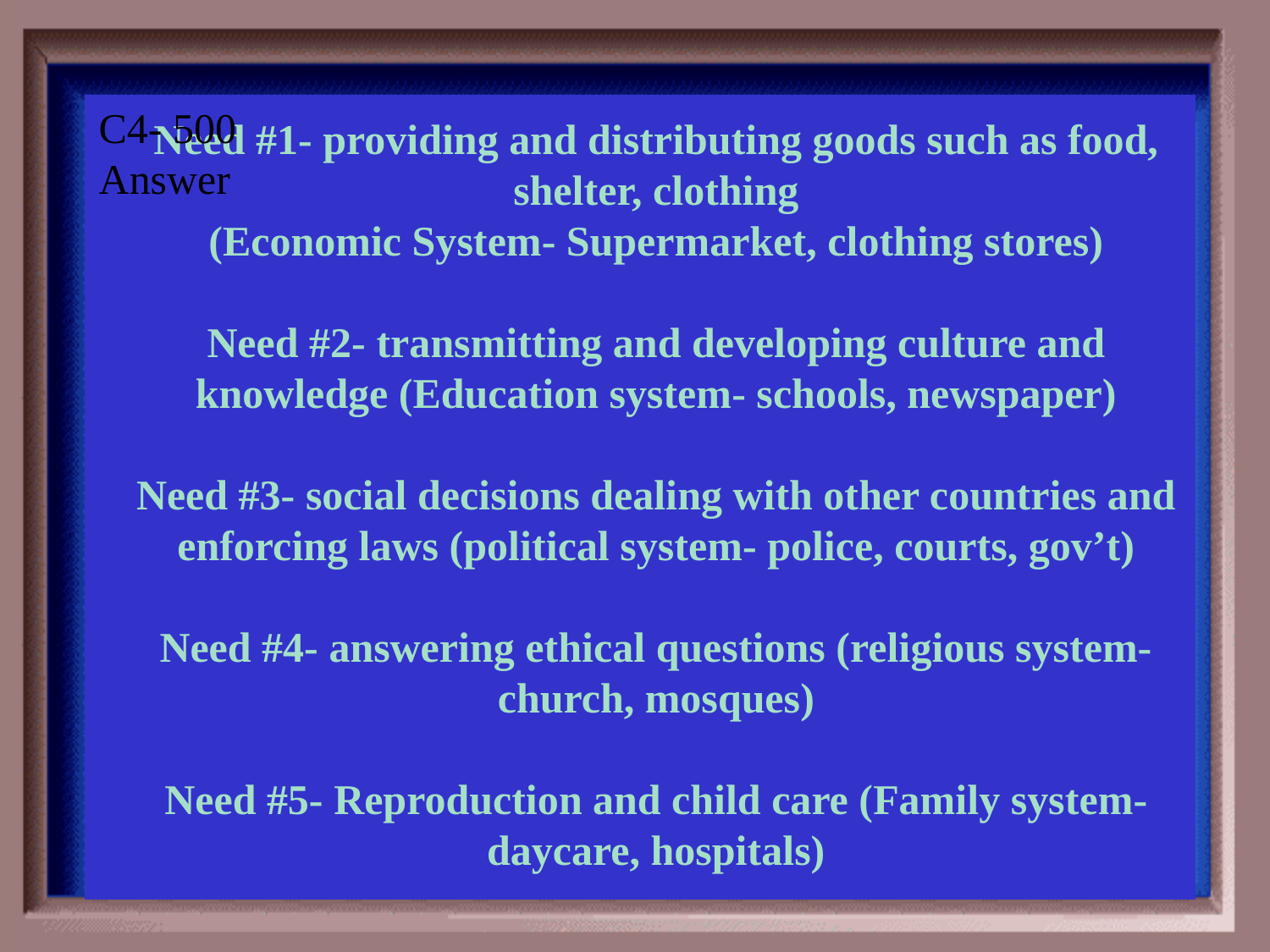

Category #4 $500 Question

C4- 500
Answer
Need #1- providing and distributing goods such as food, shelter, clothing
(Economic System- Supermarket, clothing stores)

Need #2- transmitting and developing culture and knowledge (Education system- schools, newspaper)

Need #3- social decisions dealing with other countries and enforcing laws (political system- police, courts, gov’t)

Need #4- answering ethical questions (religious system- church, mosques)

Need #5- Reproduction and child care (Family system- daycare, hospitals)